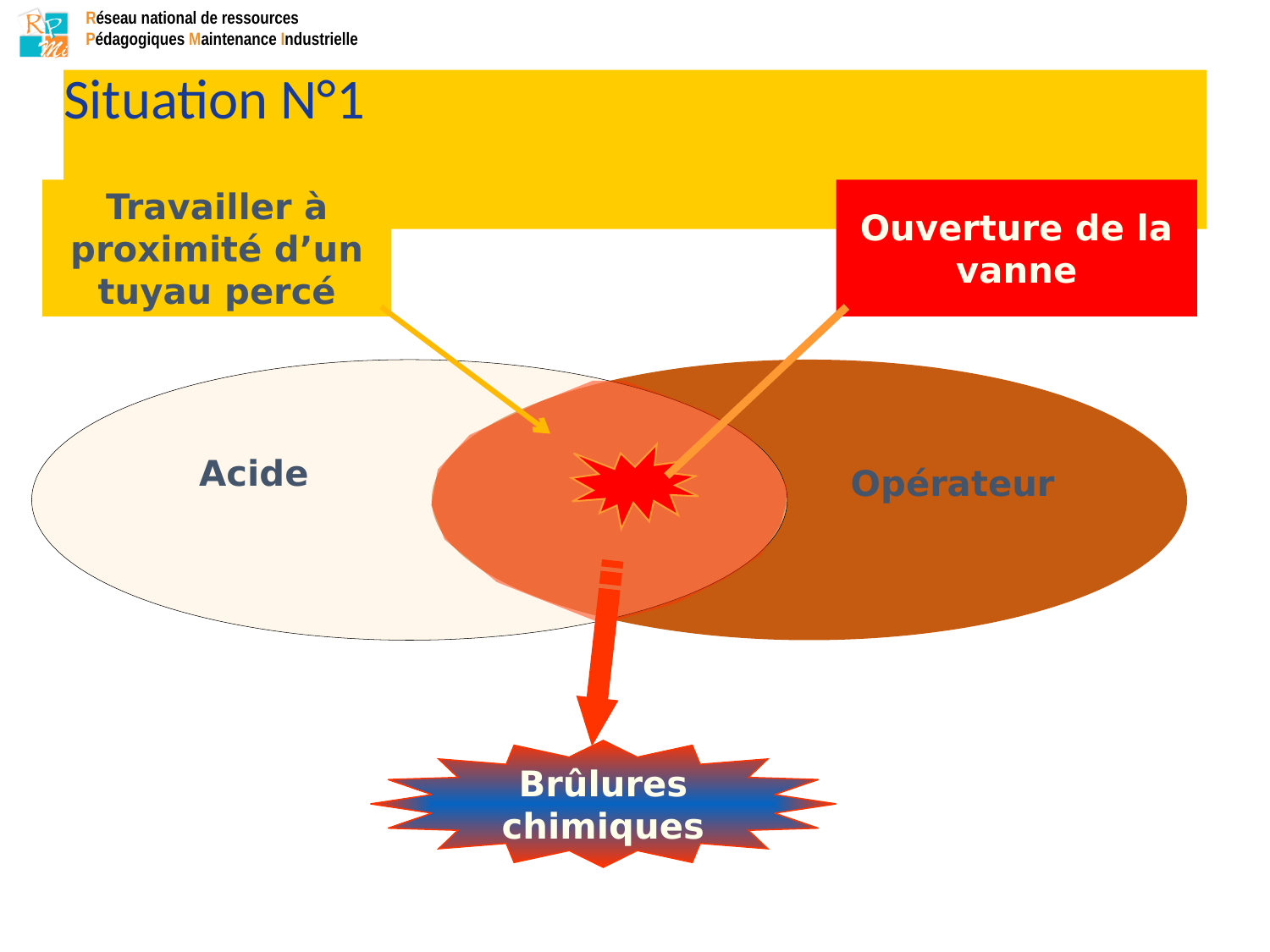

# Situation N°1
Travailler à proximité d’un tuyau percé

Ouverture de la vanne

Acide

Opérateur

Brûlures chimiques